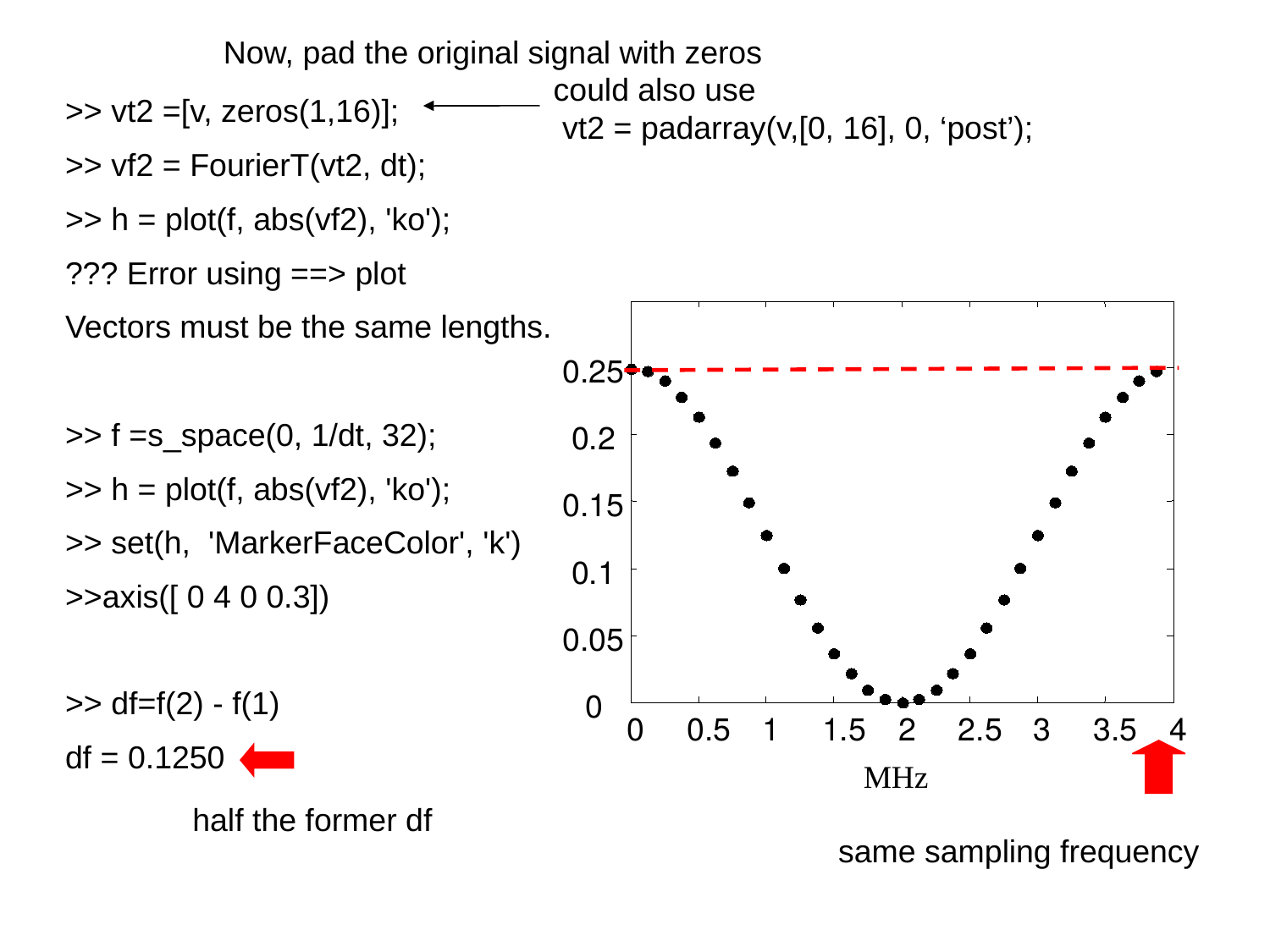

Now, pad the original signal with zeros
could also use
 vt2 = padarray(v,[0, 16], 0, ‘post’);
>> vt2 =[v, zeros(1,16)];
>> vf2 = FourierT(vt2, dt);
>> h = plot(f, abs(vf2), 'ko');
??? Error using ==> plot
Vectors must be the same lengths.

>> f =s_space(0, 1/dt, 32);
>> h = plot(f, abs(vf2), 'ko');
>> set(h,  'MarkerFaceColor', 'k')
>>axis([ 0 4 0 0.3])

0.25

0.2

0.15

0.1

0.05

>> df=f(2) - f(1)
df = 0.1250

0

0
0.5
1
1.5
2
2.5
3
3.5
4

MHz
half the former df
same sampling frequency